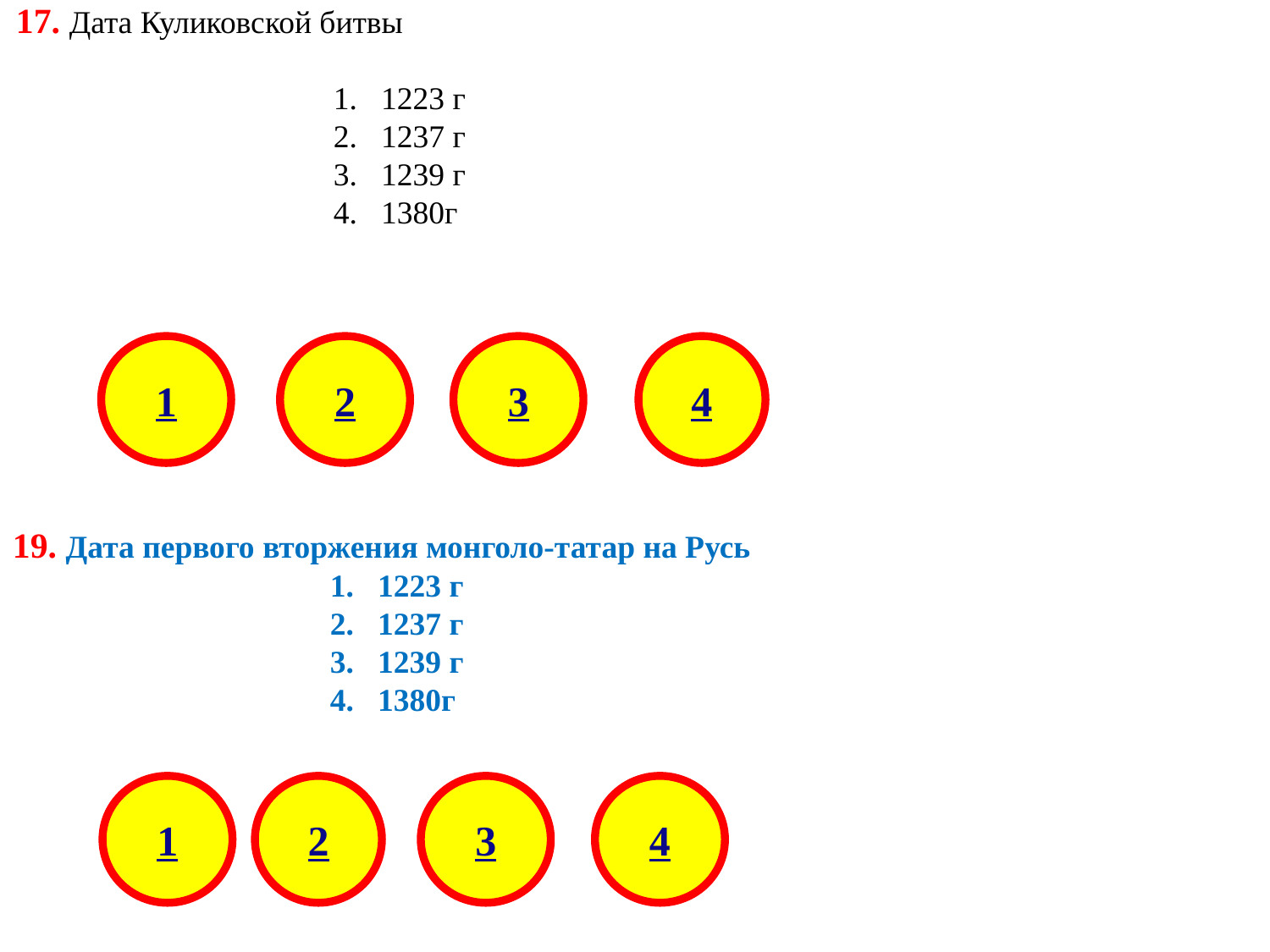

17. Дата Куликовской битвы

1223 г
1237 г
1239 г
1380г
1
2
3
4
19. Дата первого вторжения монголо-татар на Русь
1223 г
1237 г
1239 г
1380г
1
2
3
4